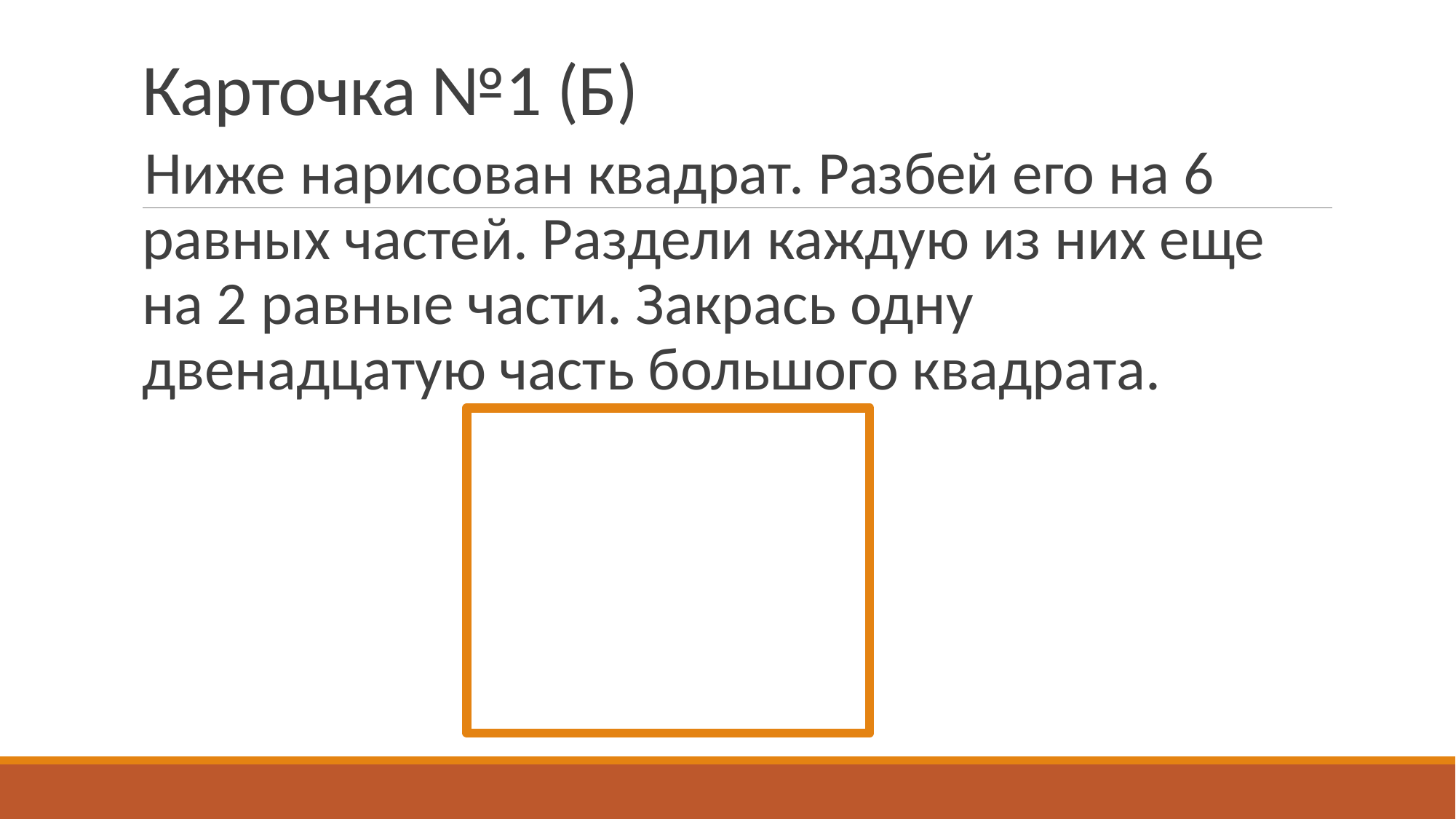

# Карточка №1 (Б)
Ниже нарисован квадрат. Разбей его на 6 равных частей. Раздели каждую из них еще на 2 равные части. Закрась одну двенадцатую часть большого квадрата.